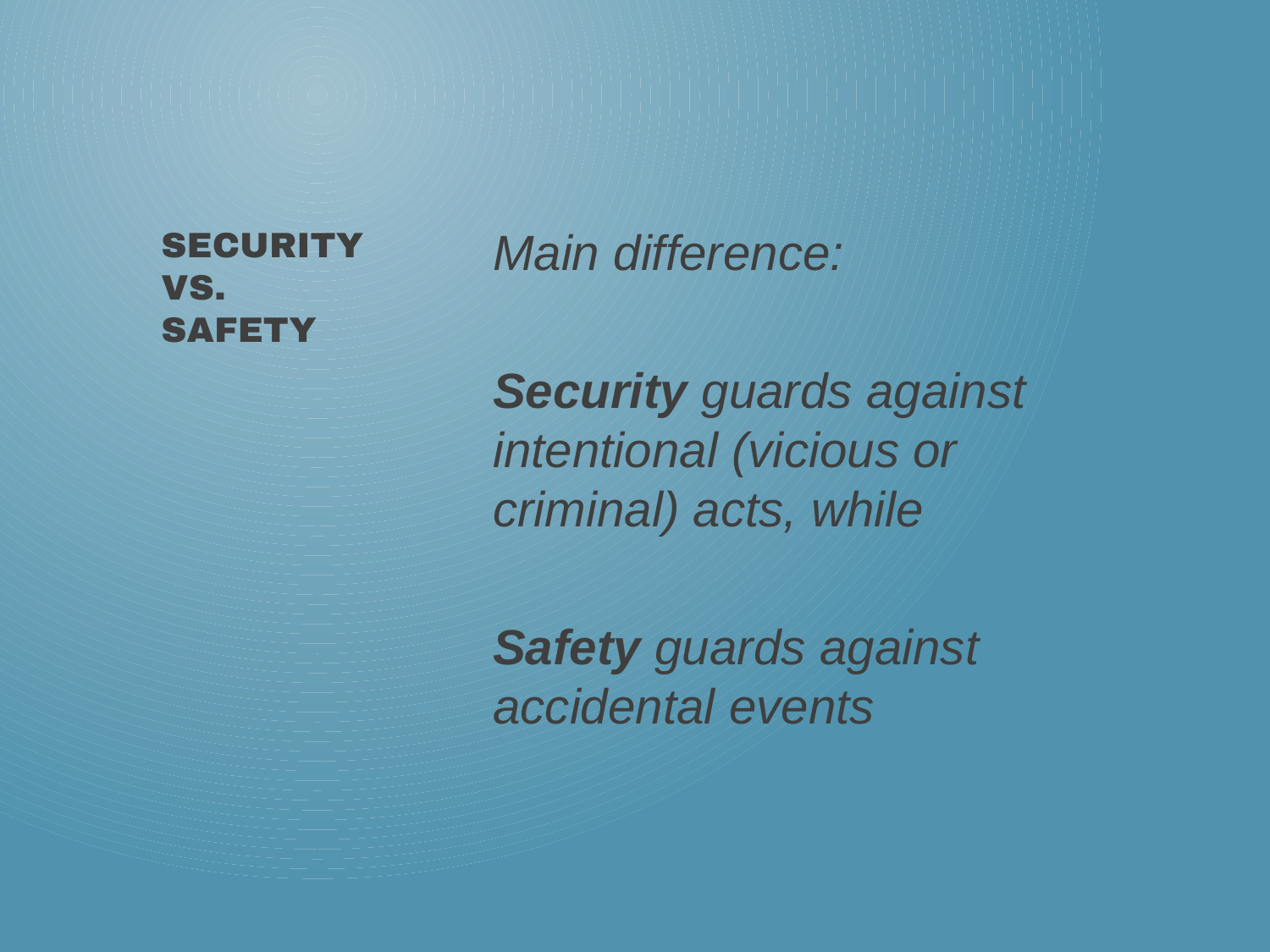

Main difference:

Security guards against intentional (vicious or criminal) acts, while

Safety guards against accidental events
# Security vs. safety